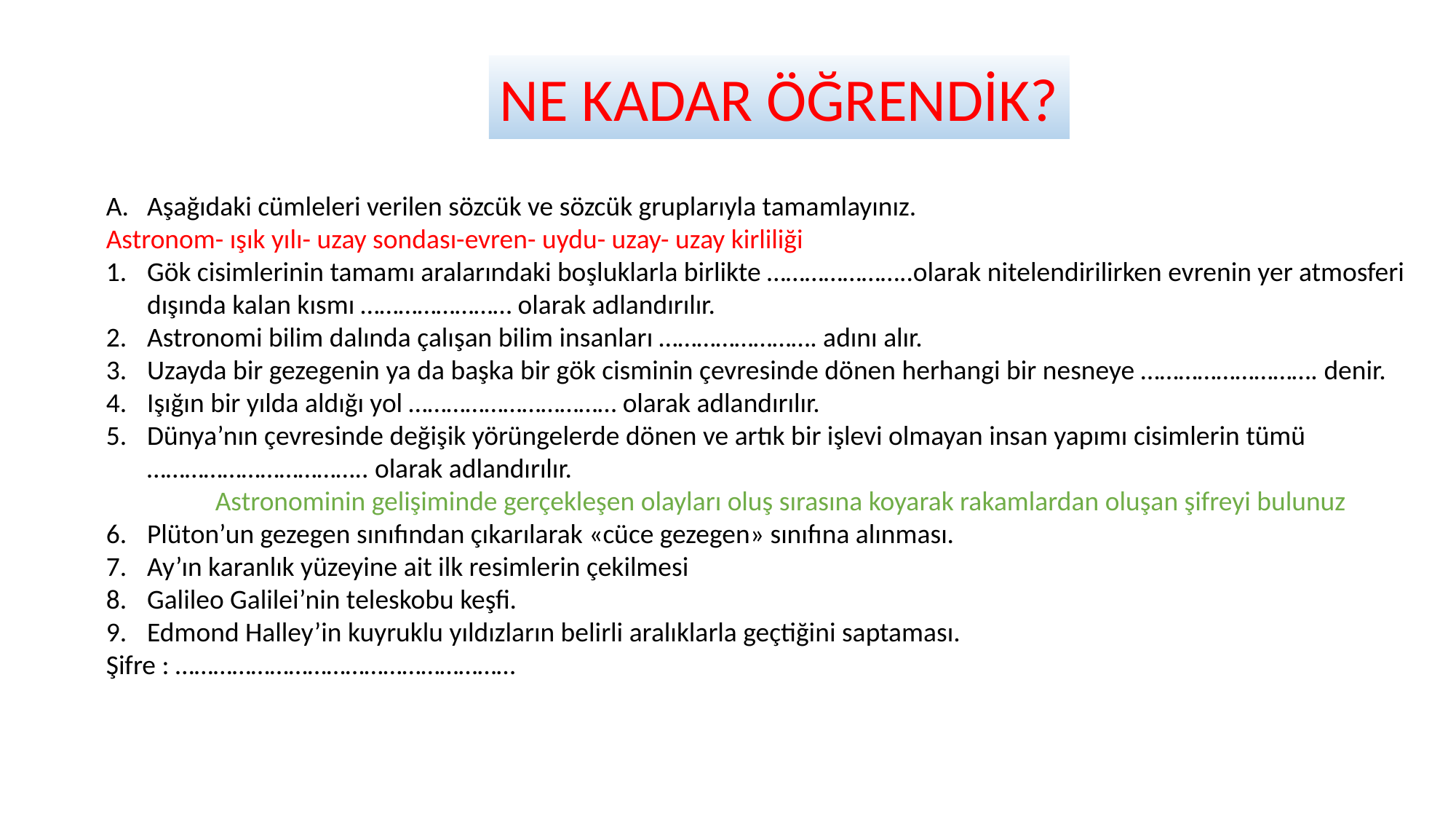

NE KADAR ÖĞRENDİK?
Aşağıdaki cümleleri verilen sözcük ve sözcük gruplarıyla tamamlayınız.
Astronom- ışık yılı- uzay sondası-evren- uydu- uzay- uzay kirliliği
Gök cisimlerinin tamamı aralarındaki boşluklarla birlikte …………………..olarak nitelendirilirken evrenin yer atmosferi dışında kalan kısmı …………………… olarak adlandırılır.
Astronomi bilim dalında çalışan bilim insanları ……………………. adını alır.
Uzayda bir gezegenin ya da başka bir gök cisminin çevresinde dönen herhangi bir nesneye ………………………. denir.
Işığın bir yılda aldığı yol …………………………… olarak adlandırılır.
Dünya’nın çevresinde değişik yörüngelerde dönen ve artık bir işlevi olmayan insan yapımı cisimlerin tümü …………………………….. olarak adlandırılır.
	Astronominin gelişiminde gerçekleşen olayları oluş sırasına koyarak rakamlardan oluşan şifreyi bulunuz
Plüton’un gezegen sınıfından çıkarılarak «cüce gezegen» sınıfına alınması.
Ay’ın karanlık yüzeyine ait ilk resimlerin çekilmesi
Galileo Galilei’nin teleskobu keşfi.
Edmond Halley’in kuyruklu yıldızların belirli aralıklarla geçtiğini saptaması.
Şifre : ………………………………………………